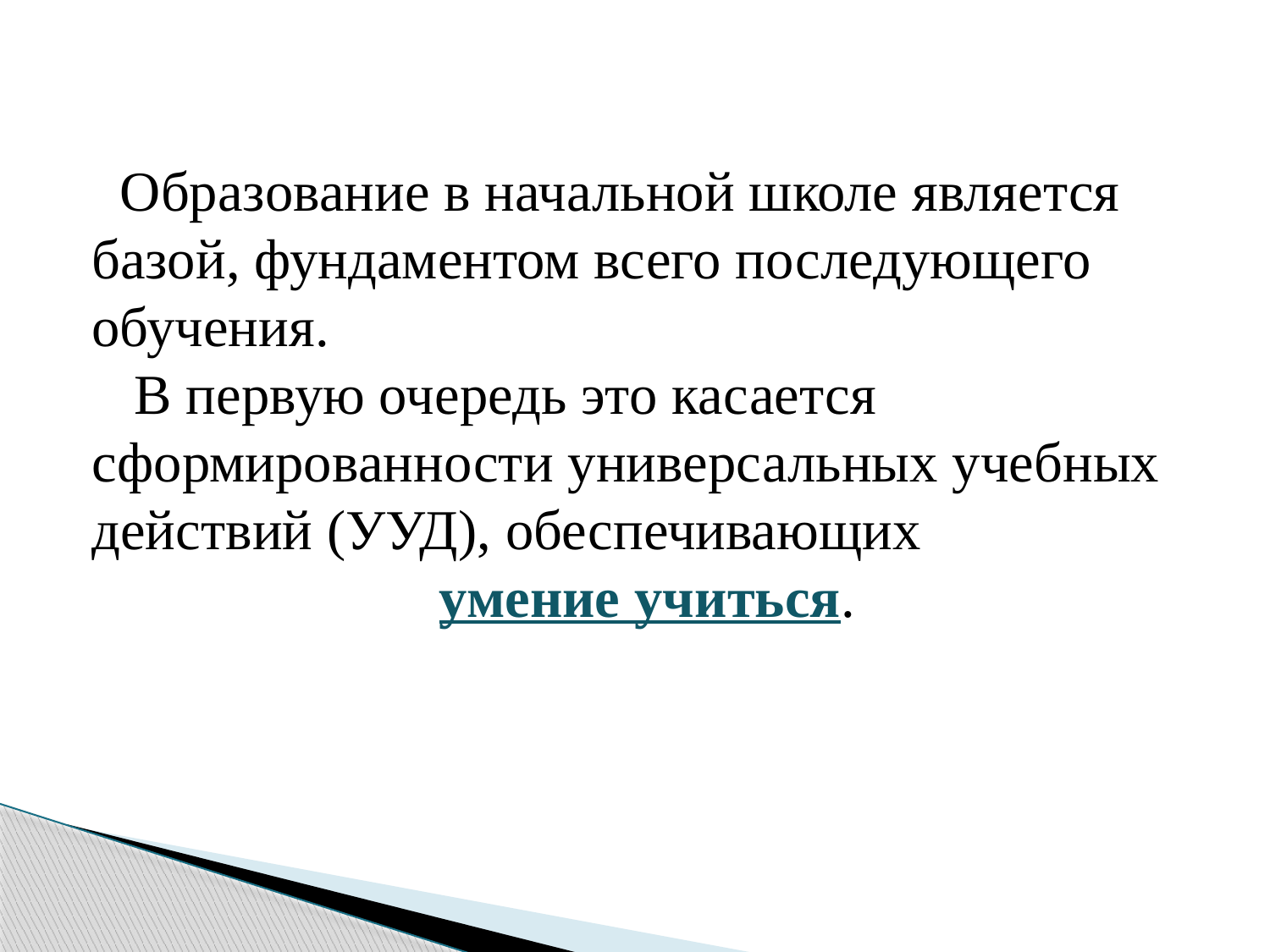

Образование в начальной школе является базой, фундаментом всего последующего обучения.
   В первую очередь это касается сформированности универсальных учебных действий (УУД), обеспечивающих
 умение учиться.